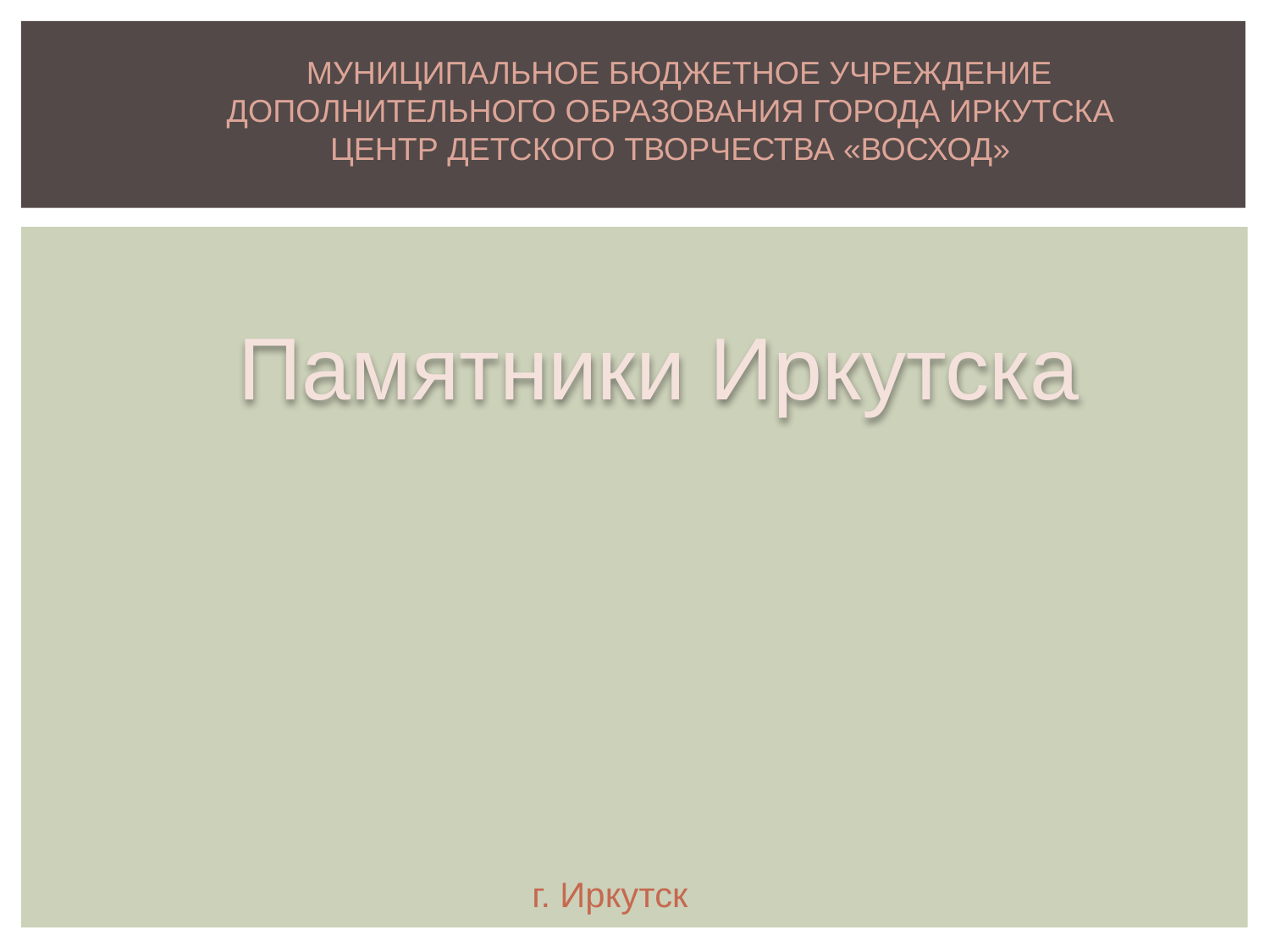

МУНИЦИПАЛЬНОЕ БЮДЖЕТНОЕ УЧРЕЖДЕНИЕ
ДОПОЛНИТЕЛЬНОГО ОБРАЗОВАНИЯ ГОРОДА ИРКУТСКА
ЦЕНТР ДЕТСКОГО ТВОРЧЕСТВА «ВОСХОД»
Памятники Иркутска
г. Иркутск